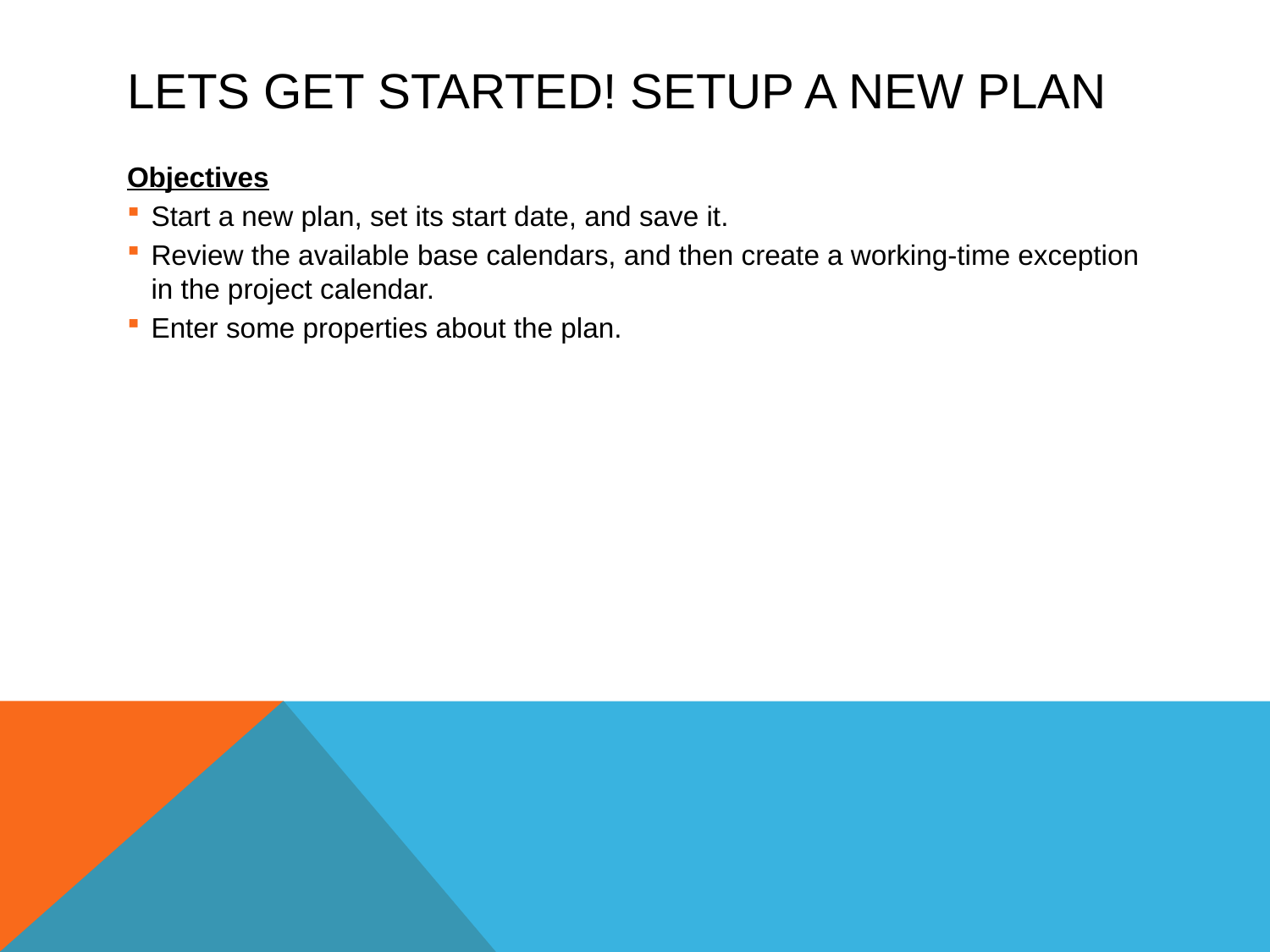

# Lets get started! Setup a new plan
Objectives
Start a new plan, set its start date, and save it.
Review the available base calendars, and then create a working-time exception in the project calendar.
Enter some properties about the plan.